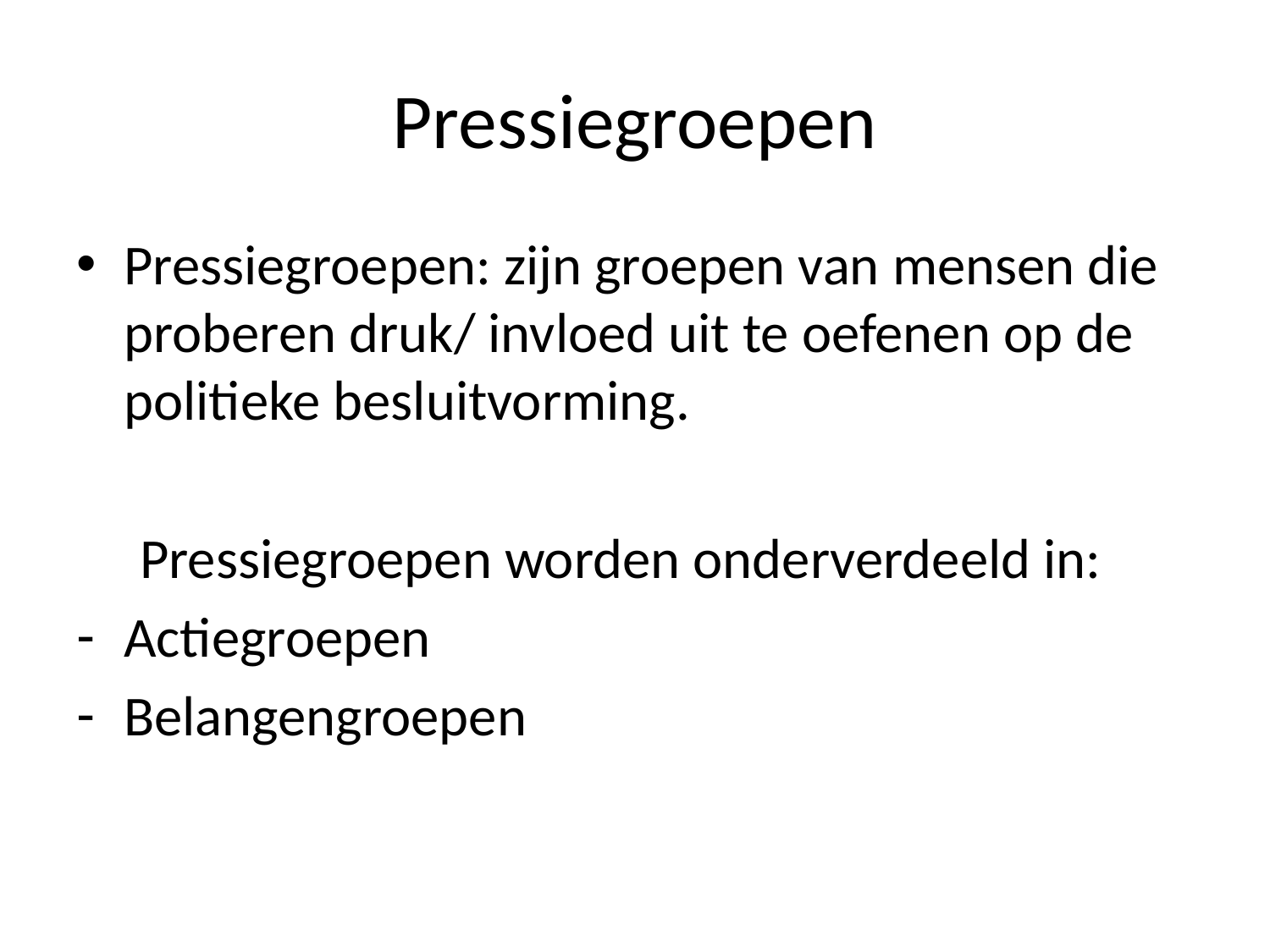

# Pressiegroepen
Pressiegroepen: zijn groepen van mensen die proberen druk/ invloed uit te oefenen op de politieke besluitvorming.

     Pressiegroepen worden onderverdeeld in:
Actiegroepen
Belangengroepen